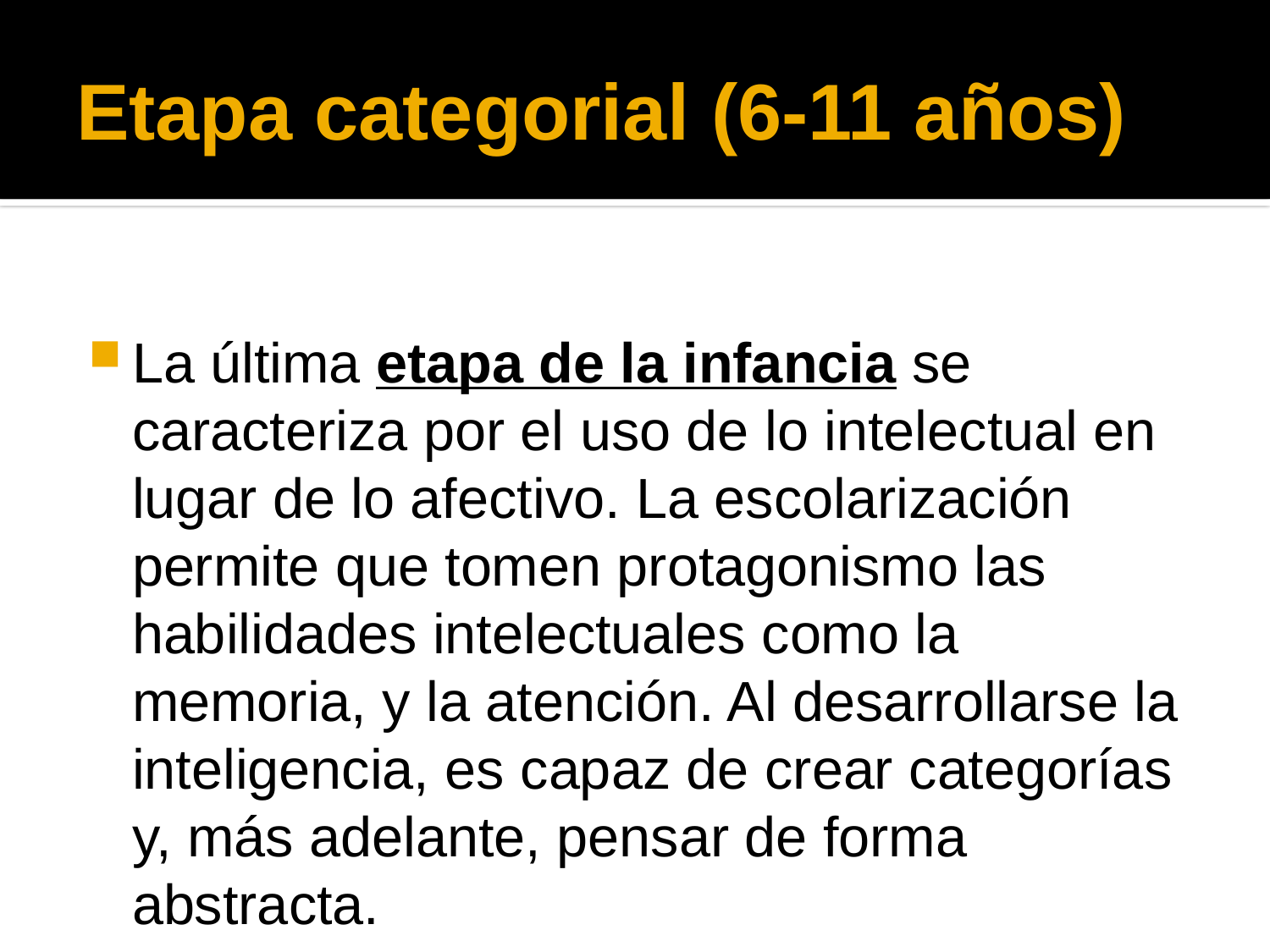

# Etapa categorial (6-11 años)

La última etapa de la infancia se caracteriza por el uso de lo intelectual en lugar de lo afectivo. La escolarización permite que tomen protagonismo las habilidades intelectuales como la memoria, y la atención. Al desarrollarse la inteligencia, es capaz de crear categorías y, más adelante, pensar de forma abstracta.